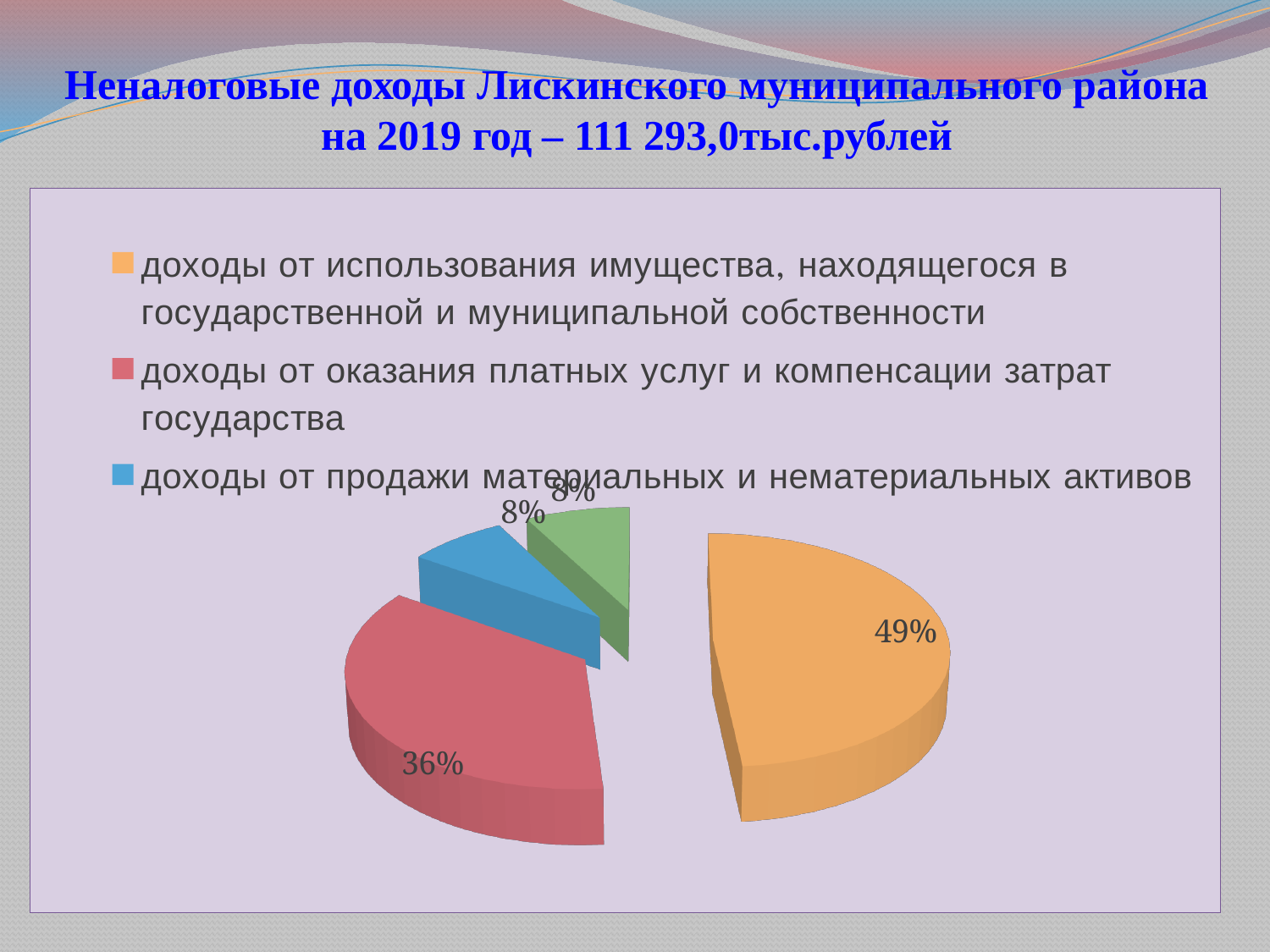

# Неналоговые доходы Лискинского муниципального района на 2019 год – 111 293,0тыс.рублей

[unsupported chart]